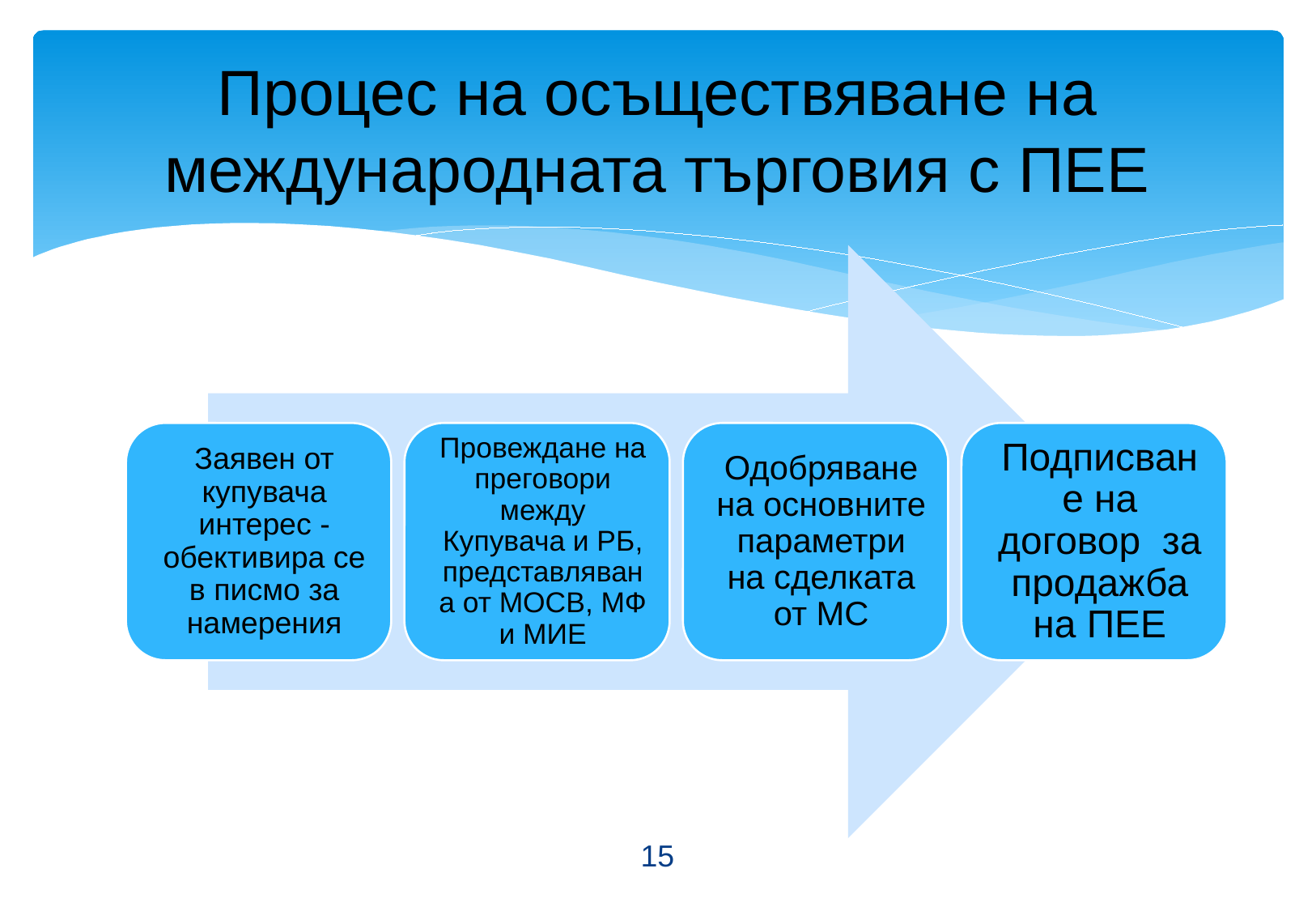

# Процес на осъществяване на международната търговия с ПЕЕ
Заявен от купувача интерес - обективира се в писмо за намерения
Провеждане на преговори между Купувача и РБ, представлявана от МОСВ, МФ и МИЕ
Одобряване на основните параметри на сделката от МС
Подписване на договор  за продажба на ПЕЕ
15